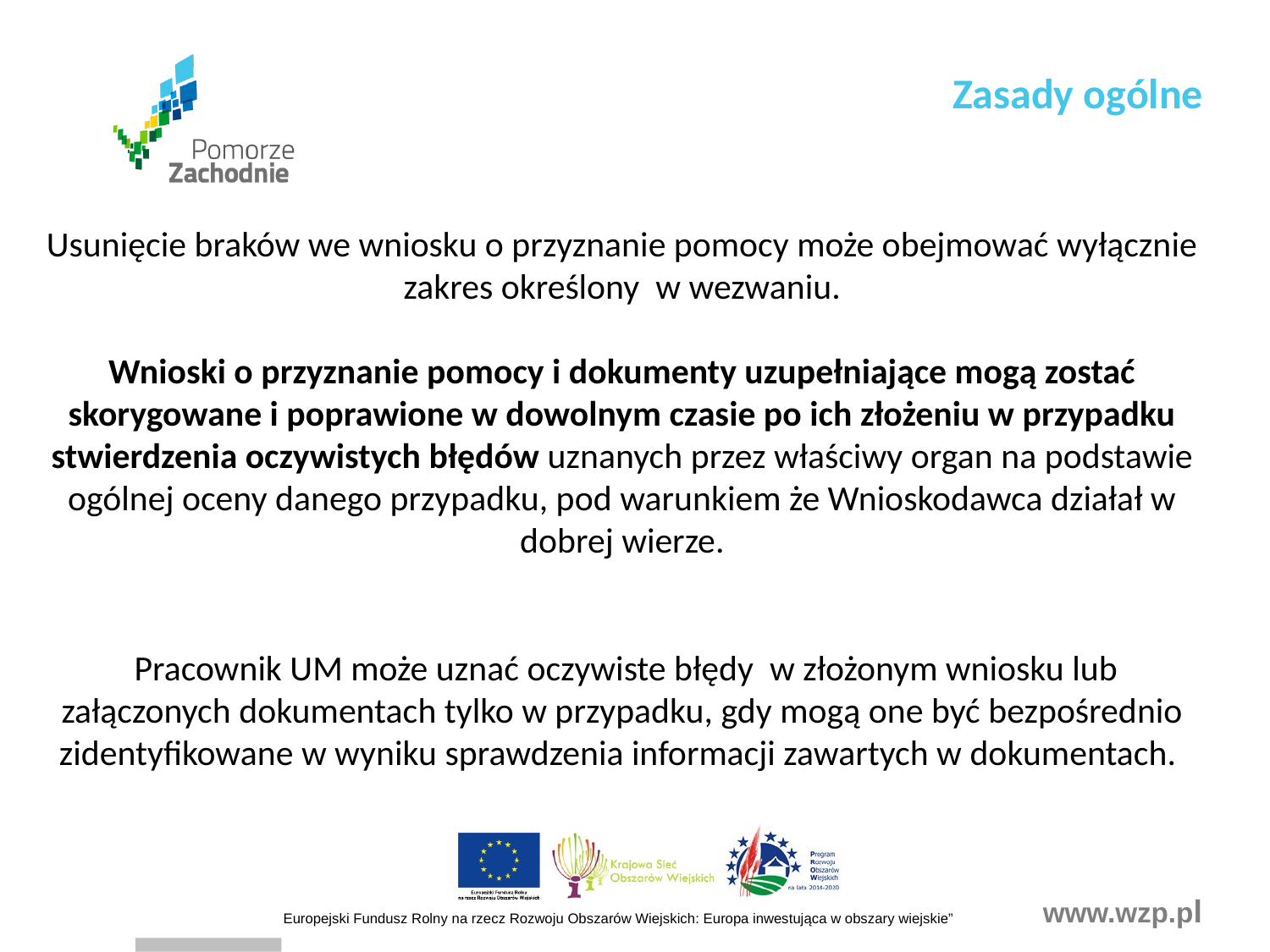

Zasady ogólne
Usunięcie braków we wniosku o przyznanie pomocy może obejmować wyłącznie zakres określony  w wezwaniu.

Wnioski o przyznanie pomocy i dokumenty uzupełniające mogą zostać skorygowane i poprawione w dowolnym czasie po ich złożeniu w przypadku stwierdzenia oczywistych błędów uznanych przez właściwy organ na podstawie ogólnej oceny danego przypadku, pod warunkiem że Wnioskodawca działał w dobrej wierze.

 Pracownik UM może uznać oczywiste błędy  w złożonym wniosku lub załączonych dokumentach tylko w przypadku, gdy mogą one być bezpośrednio zidentyfikowane w wyniku sprawdzenia informacji zawartych w dokumentach.